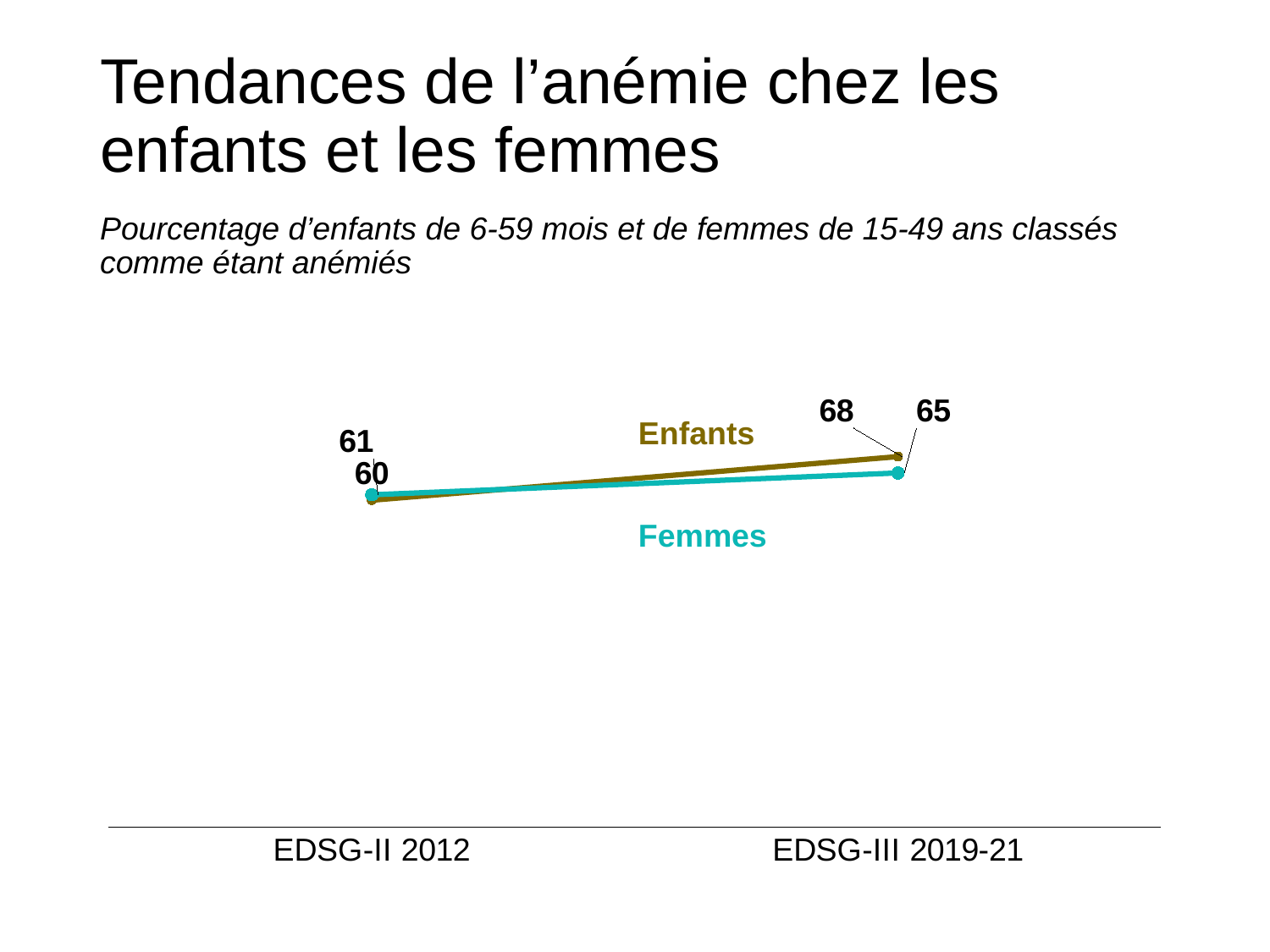

# Tendances de l’anémie chez les enfants et les femmes
Pourcentage d’enfants de 6-59 mois et de femmes de 15-49 ans classés comme étant anémiés

### Chart

| Category | Enfants | Femmes |
|---|---|---|
| EDSG-II 2012 | 60.0 | 61.0 |
| EDSG-III 2019-21 | 68.0 | 65.0 |
Enfants
Femmes